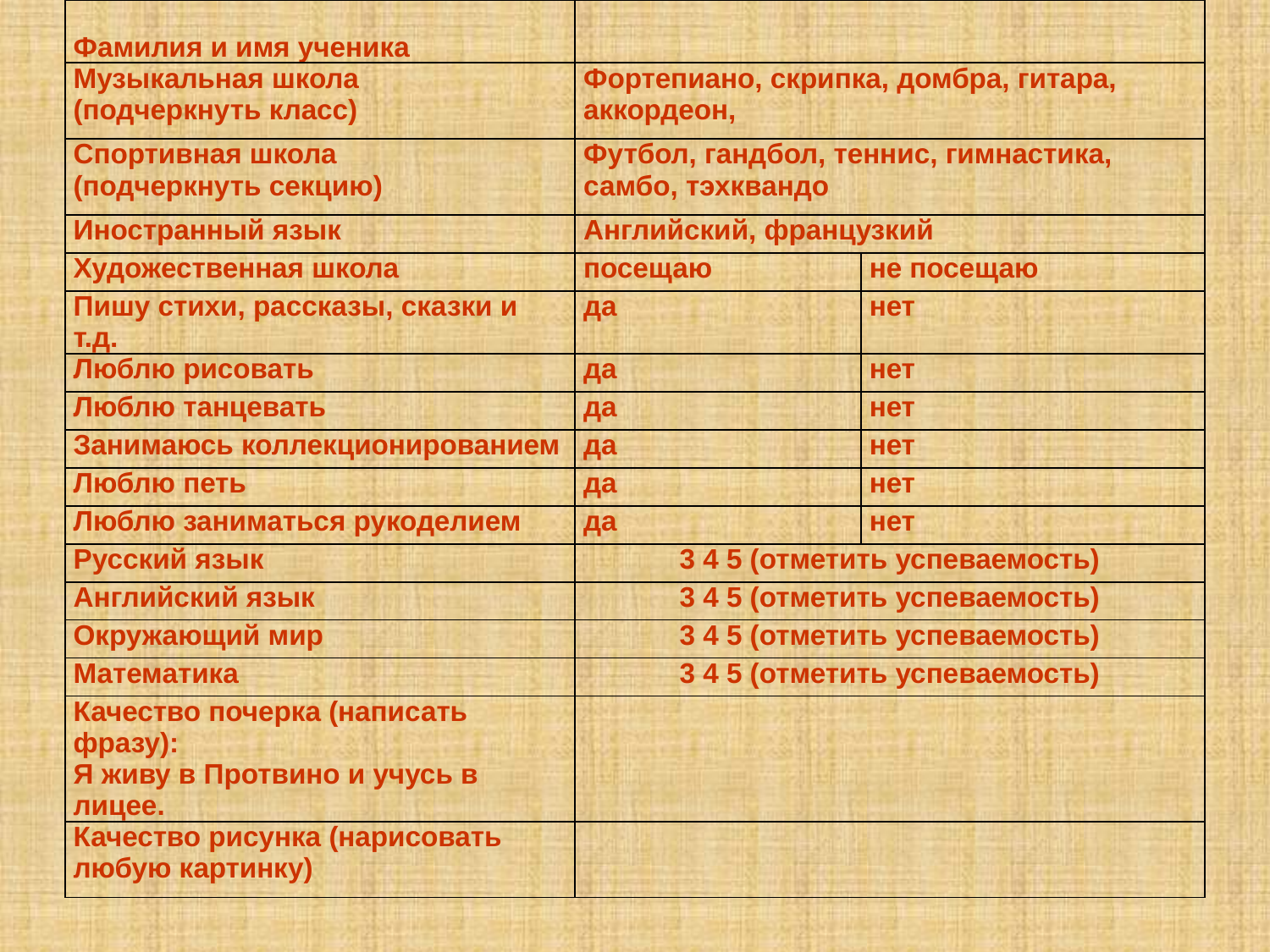

| Фамилия и имя ученика |  |  |
| --- | --- | --- |
| Музыкальная школа (подчеркнуть класс) | Фортепиано, скрипка, домбра, гитара, аккордеон, |  |
| Спортивная школа (подчеркнуть секцию) | Футбол, гандбол, теннис, гимнастика, самбо, тэхквандо |  |
| Иностранный язык | Английский, французкий |  |
| Художественная школа | посещаю | не посещаю |
| Пишу стихи, рассказы, сказки и т.д. | да | нет |
| Люблю рисовать | да | нет |
| Люблю танцевать | да | нет |
| Занимаюсь коллекционированием | да | нет |
| Люблю петь | да | нет |
| Люблю заниматься рукоделием | да | нет |
| Русский язык | 3 4 5 (отметить успеваемость) |  |
| Английский язык | 3 4 5 (отметить успеваемость) |  |
| Окружающий мир | 3 4 5 (отметить успеваемость) |  |
| Математика | 3 4 5 (отметить успеваемость) |  |
| Качество почерка (написать фразу): Я живу в Протвино и учусь в лицее. |  |  |
| Качество рисунка (нарисовать любую картинку) |  |  |